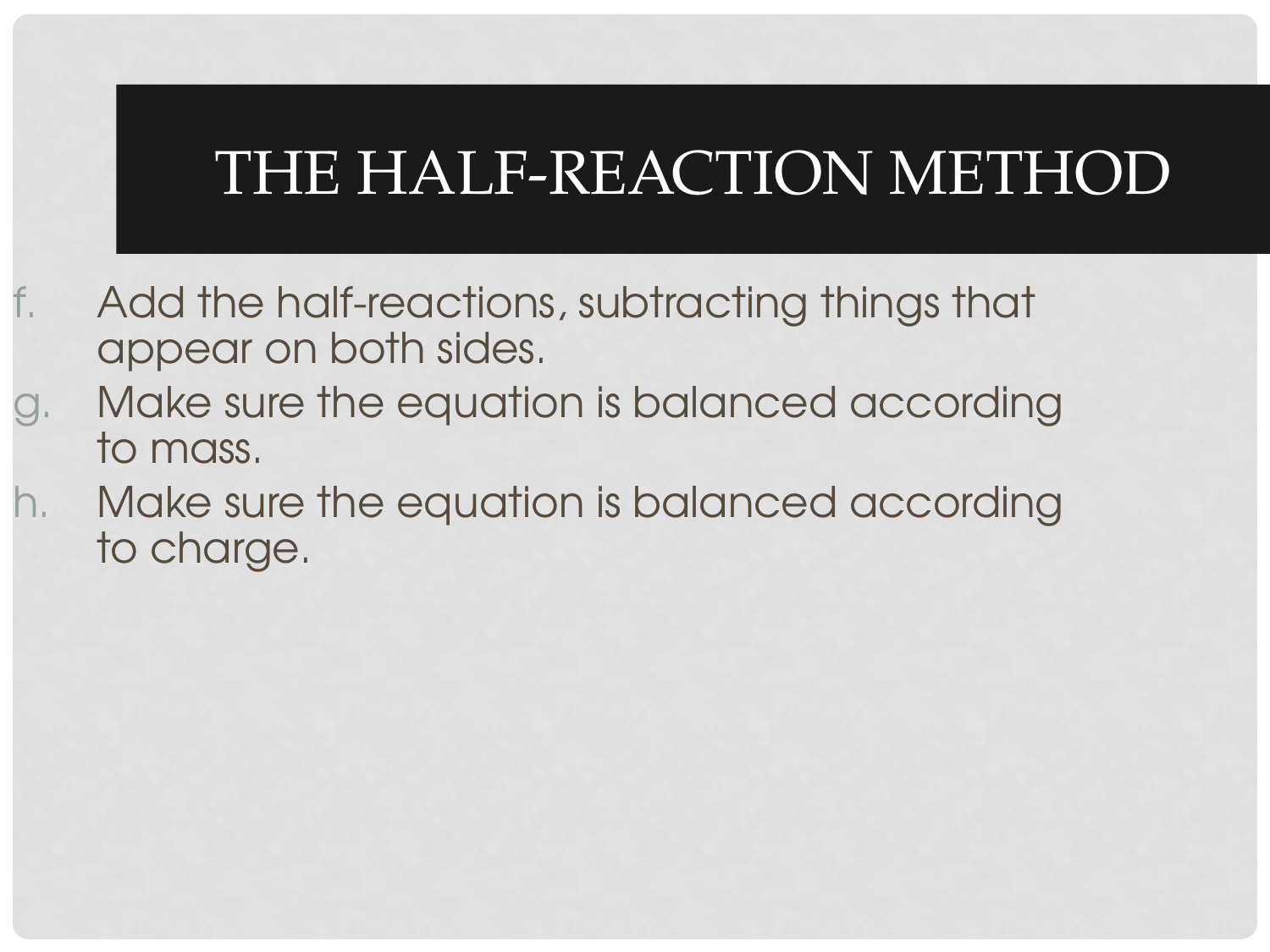

The Half-Reaction Method
Add the half-reactions, subtracting things that appear on both sides.
Make sure the equation is balanced according to mass.
Make sure the equation is balanced according to charge.